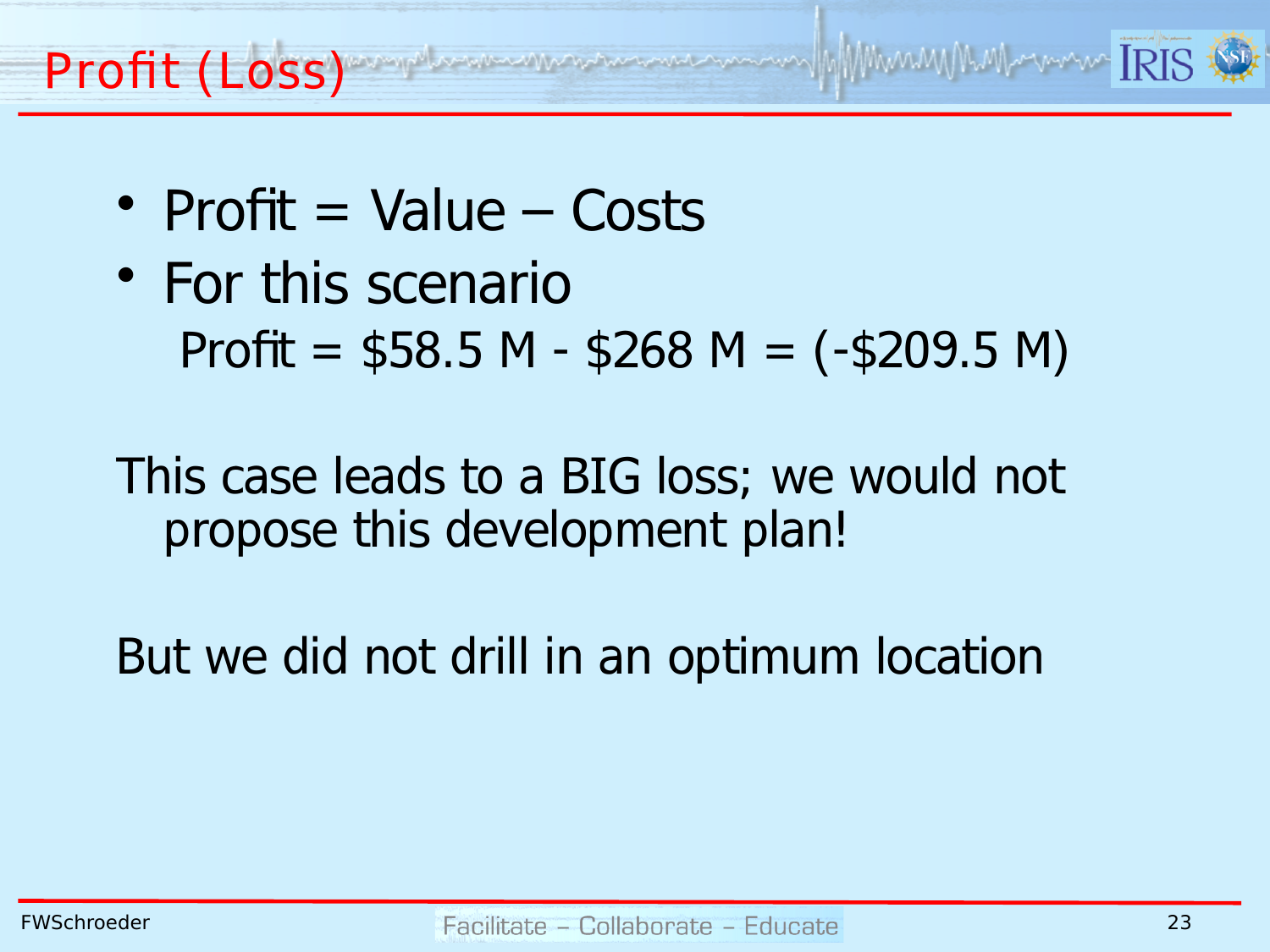

# Profit (Loss)
Profit = Value – Costs
For this scenario
Profit = $58.5 M - $268 M = (-$209.5 M)

This case leads to a BIG loss; we would not propose this development plan!

But we did not drill in an optimum location